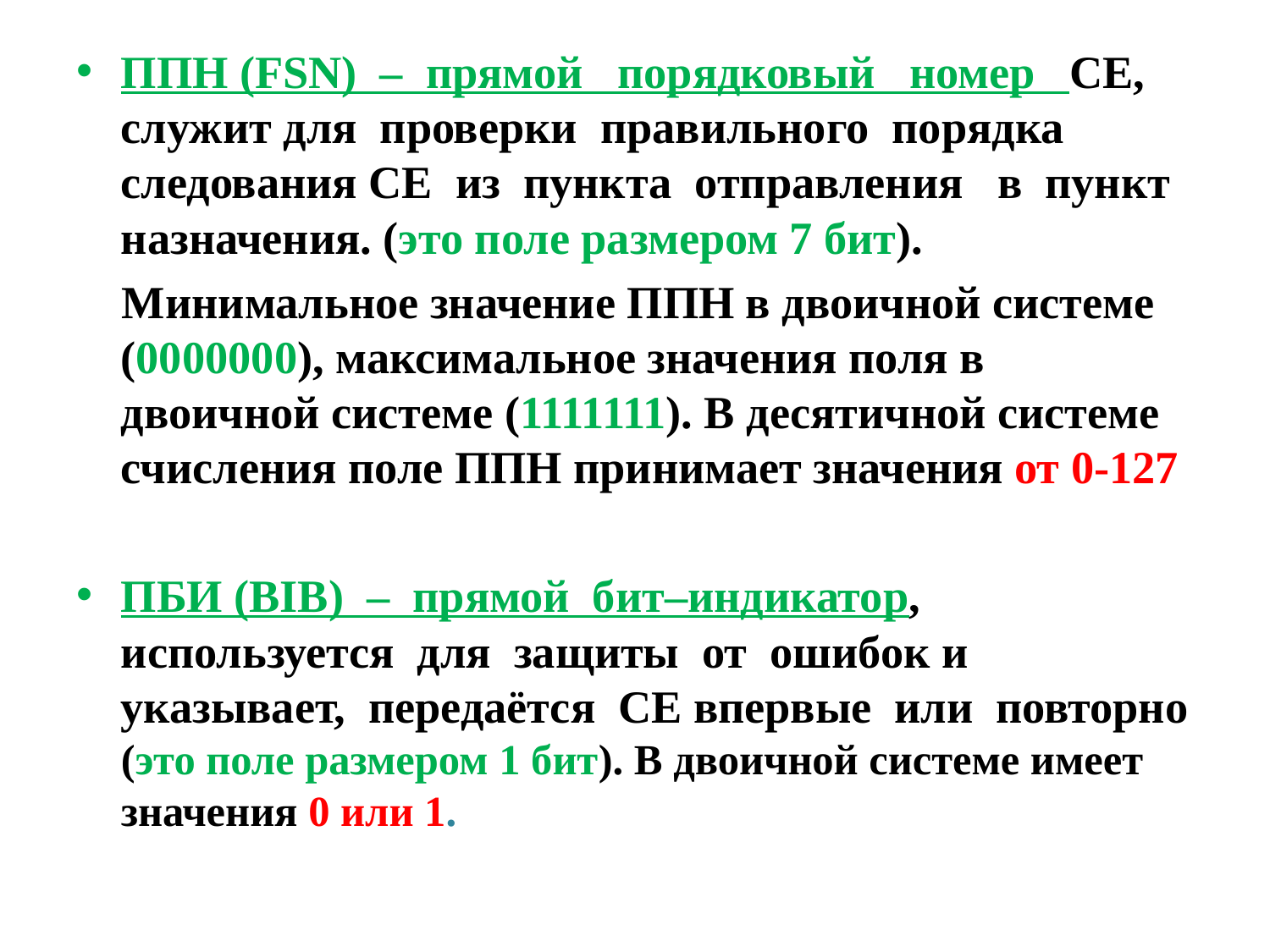

ППН (FSN)  –  прямой   порядковый   номер   СЕ,  служит для  проверки  правильного  порядка  следования СЕ  из  пункта  отправления   в  пункт назначения. (это поле размером 7 бит).
    Минимальное значение ППН в двоичной системе (0000000), максимальное значения поля в двоичной системе (1111111). В десятичной системе счисления поле ППН принимает значения от 0-127

ПБИ (BIB)  –  прямой  бит–индикатор,  используется  для  защиты  от  ошибок и указывает,  передаётся  СЕ впервые  или  повторно (это поле размером 1 бит). В двоичной системе имеет значения 0 или 1.